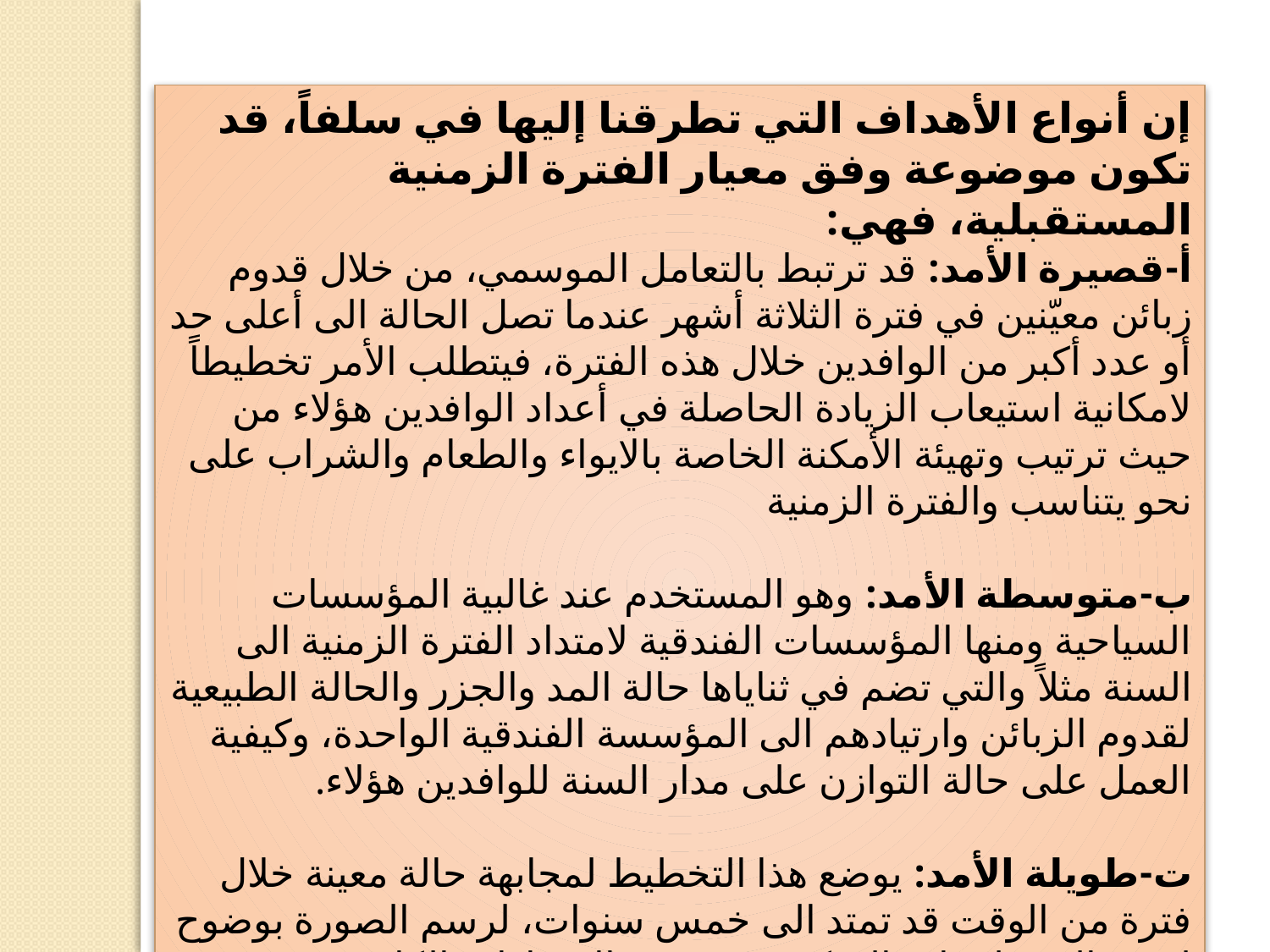

إن أنواع الأهداف التي تطرقنا إليها في سلفاً، قد تكون موضوعة وفق معيار الفترة الزمنية المستقبلية، فهي:
أ‌-قصيرة الأمد: قد ترتبط بالتعامل الموسمي، من خلال قدوم زبائن معيّنين في فترة الثلاثة أشهر عندما تصل الحالة الى أعلى حد أو عدد أكبر من الوافدين خلال هذه الفترة، فيتطلب الأمر تخطيطاً لامكانية استيعاب الزيادة الحاصلة في أعداد الوافدين هؤلاء من حيث ترتيب وتهيئة الأمكنة الخاصة بالايواء والطعام والشراب على نحو يتناسب والفترة الزمنية

ب‌-متوسطة الأمد: وهو المستخدم عند غالبية المؤسسات السياحية ومنها المؤسسات الفندقية لامتداد الفترة الزمنية الى السنة مثلاً والتي تضم في ثناياها حالة المد والجزر والحالة الطبيعية لقدوم الزبائن وارتيادهم الى المؤسسة الفندقية الواحدة، وكيفية العمل على حالة التوازن على مدار السنة للوافدين هؤلاء.

ت‌-طويلة الأمد: يوضع هذا التخطيط لمجابهة حالة معينة خلال فترة من الوقت قد تمتد الى خمس سنوات، لرسم الصورة بوضوح لتهيئة المستلزمات السكنية من حيث الانشاءات الكافية والاستيعابية للأعداد المتزايدة من الوافدين لسنته أو فترة بعد أخرى